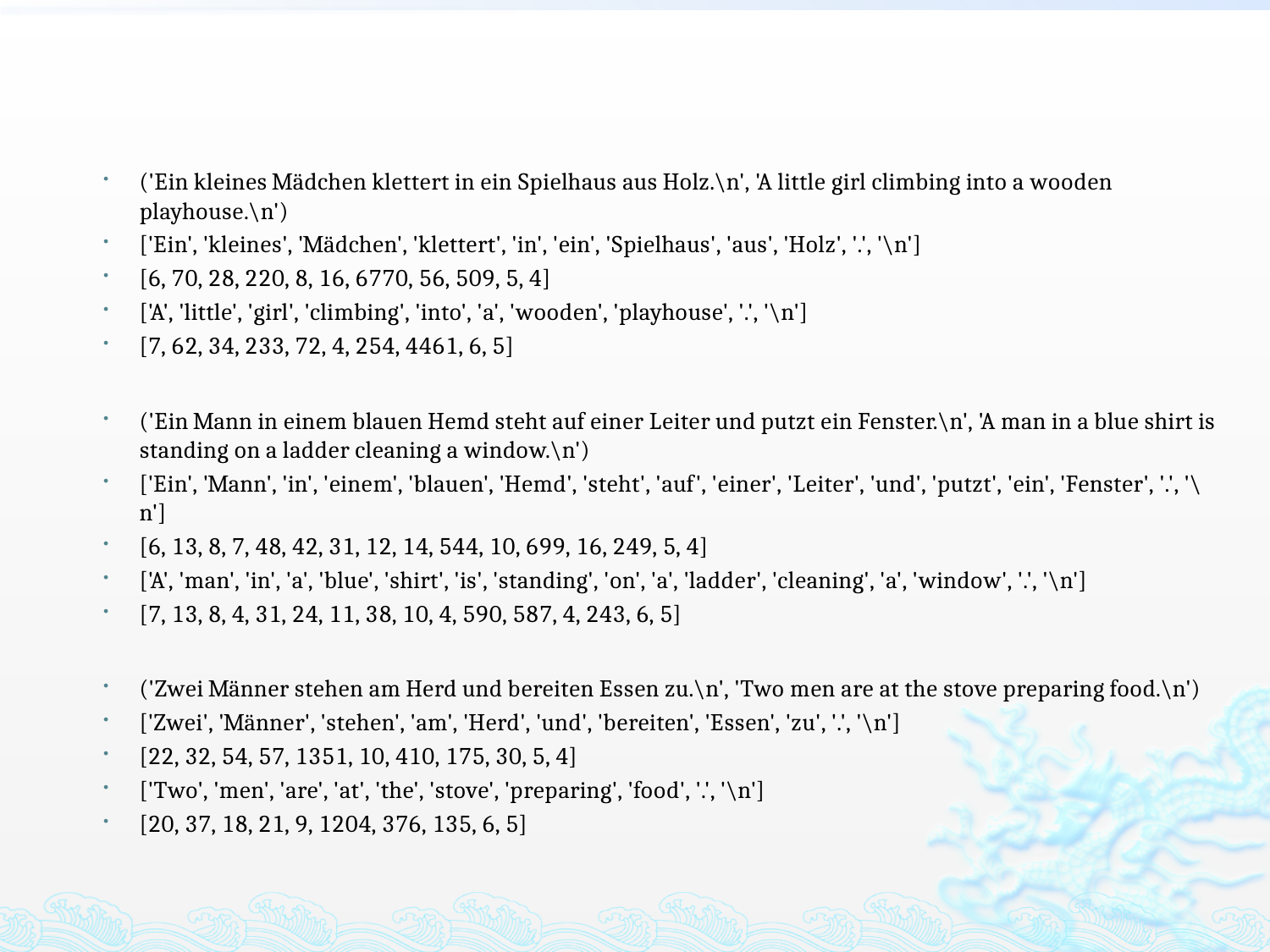

('Ein kleines Mädchen klettert in ein Spielhaus aus Holz.\n', 'A little girl climbing into a wooden playhouse.\n')
['Ein', 'kleines', 'Mädchen', 'klettert', 'in', 'ein', 'Spielhaus', 'aus', 'Holz', '.', '\n']
[6, 70, 28, 220, 8, 16, 6770, 56, 509, 5, 4]
['A', 'little', 'girl', 'climbing', 'into', 'a', 'wooden', 'playhouse', '.', '\n']
[7, 62, 34, 233, 72, 4, 254, 4461, 6, 5]

('Ein Mann in einem blauen Hemd steht auf einer Leiter und putzt ein Fenster.\n', 'A man in a blue shirt is standing on a ladder cleaning a window.\n')
['Ein', 'Mann', 'in', 'einem', 'blauen', 'Hemd', 'steht', 'auf', 'einer', 'Leiter', 'und', 'putzt', 'ein', 'Fenster', '.', '\n']
[6, 13, 8, 7, 48, 42, 31, 12, 14, 544, 10, 699, 16, 249, 5, 4]
['A', 'man', 'in', 'a', 'blue', 'shirt', 'is', 'standing', 'on', 'a', 'ladder', 'cleaning', 'a', 'window', '.', '\n']
[7, 13, 8, 4, 31, 24, 11, 38, 10, 4, 590, 587, 4, 243, 6, 5]

('Zwei Männer stehen am Herd und bereiten Essen zu.\n', 'Two men are at the stove preparing food.\n')
['Zwei', 'Männer', 'stehen', 'am', 'Herd', 'und', 'bereiten', 'Essen', 'zu', '.', '\n']
[22, 32, 54, 57, 1351, 10, 410, 175, 30, 5, 4]
['Two', 'men', 'are', 'at', 'the', 'stove', 'preparing', 'food', '.', '\n']
[20, 37, 18, 21, 9, 1204, 376, 135, 6, 5]